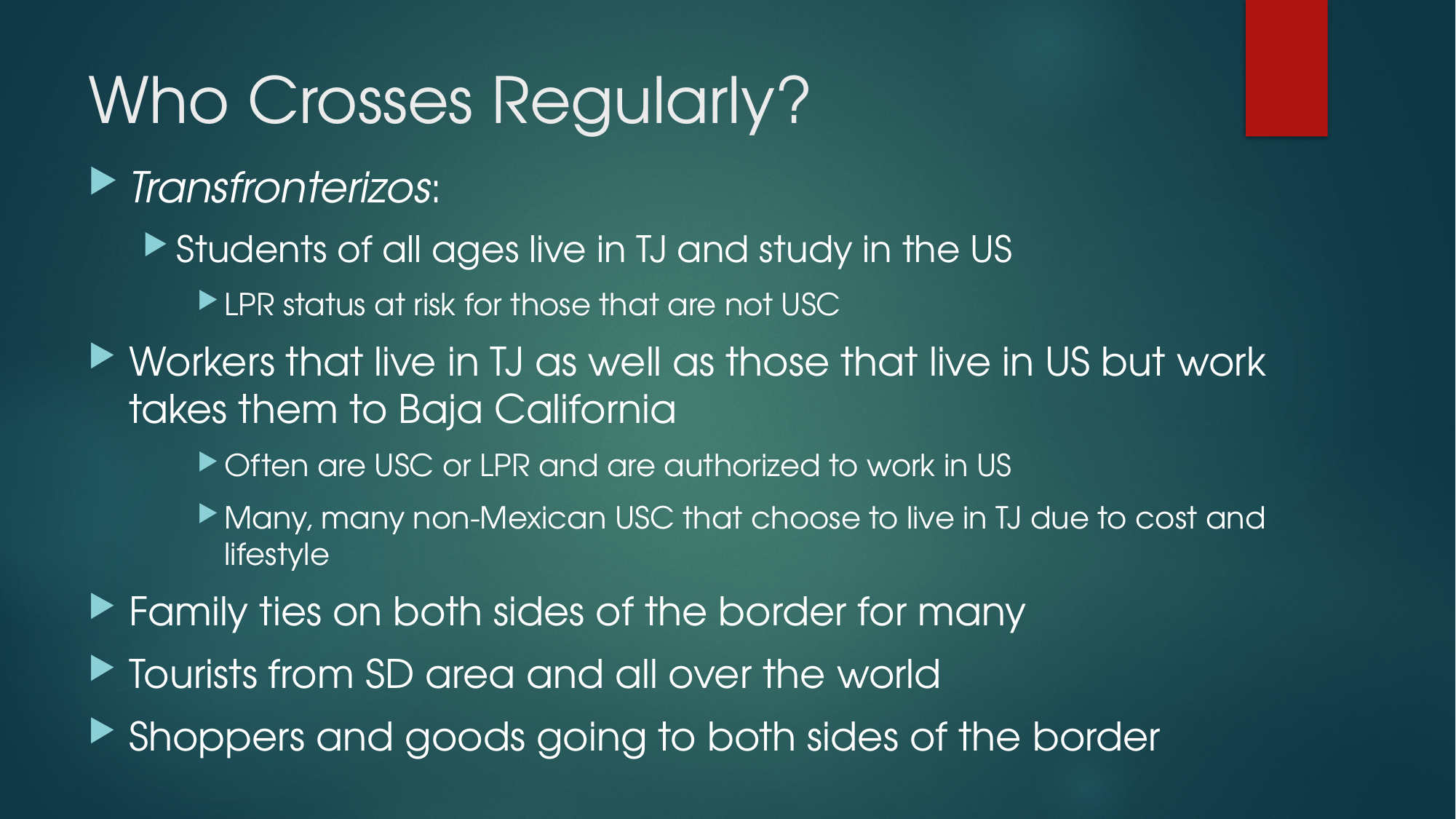

# Who Crosses Regularly?
Transfronterizos:
Students of all ages live in TJ and study in the US
LPR status at risk for those that are not USC
Workers that live in TJ as well as those that live in US but work takes them to Baja California
Often are USC or LPR and are authorized to work in US
Many, many non-Mexican USC that choose to live in TJ due to cost and lifestyle
Family ties on both sides of the border for many
Tourists from SD area and all over the world
Shoppers and goods going to both sides of the border